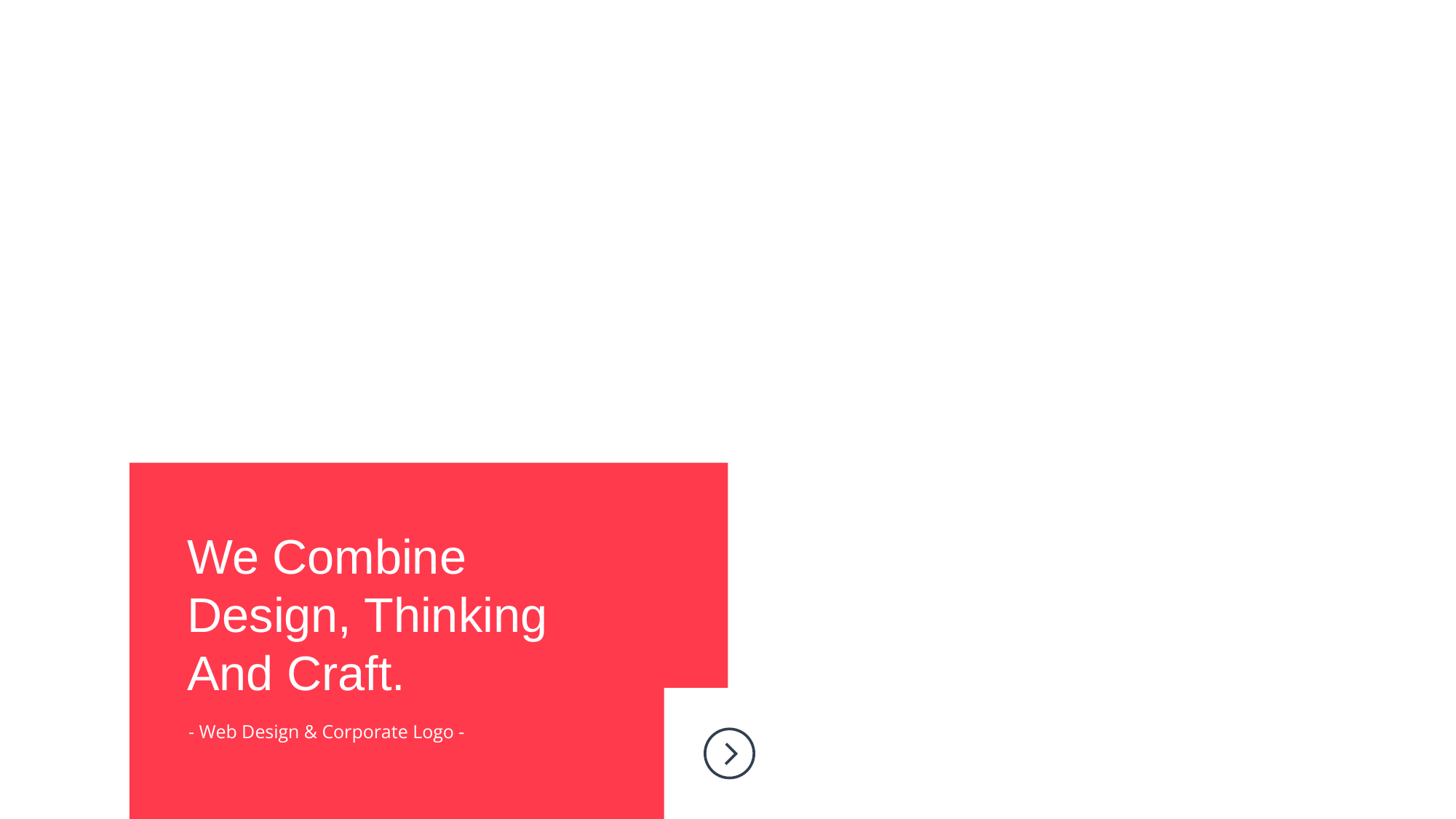

We Combine Design, Thinking And Craft.

- Web Design & Corporate Logo -